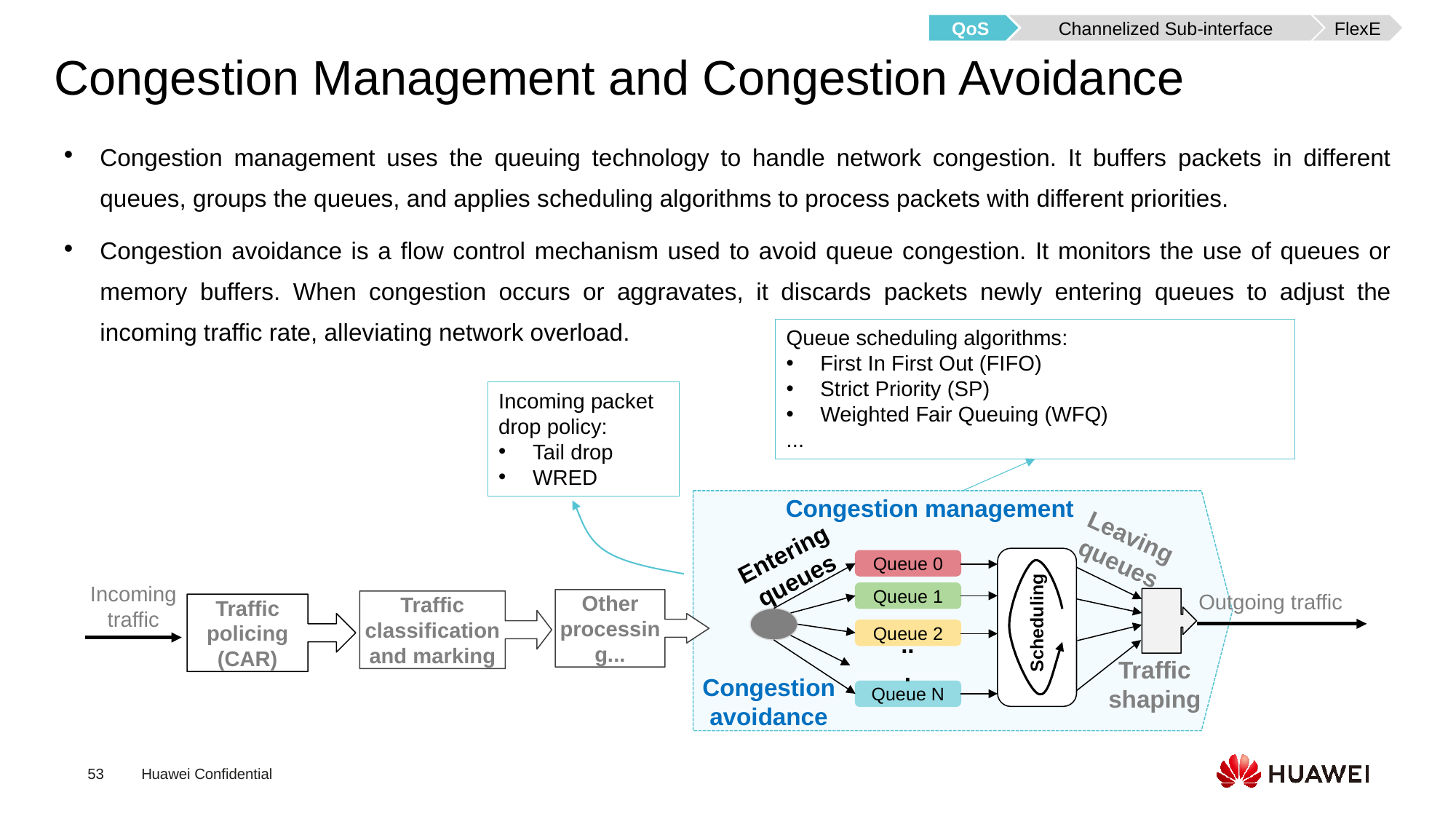

Channelized Sub-interface
QoS
FlexE
# Congestion Management and Congestion Avoidance
Congestion management uses the queuing technology to handle network congestion. It buffers packets in different queues, groups the queues, and applies scheduling algorithms to process packets with different priorities.
Congestion avoidance is a flow control mechanism used to avoid queue congestion. It monitors the use of queues or memory buffers. When congestion occurs or aggravates, it discards packets newly entering queues to adjust the incoming traffic rate, alleviating network overload.

Queue scheduling algorithms:
First In First Out (FIFO)
Strict Priority (SP)
Weighted Fair Queuing (WFQ)
...
Incoming packet drop policy:
Tail drop
WRED
Congestion management

Leaving queues
Entering queues

Scheduling

Queue 0
Incoming traffic
Queue 1
Outgoing traffic

Other processing...
Traffic classification and marking
Traffic policing
(CAR)

Queue 2
...
Traffic shaping
Congestion avoidance
Queue N